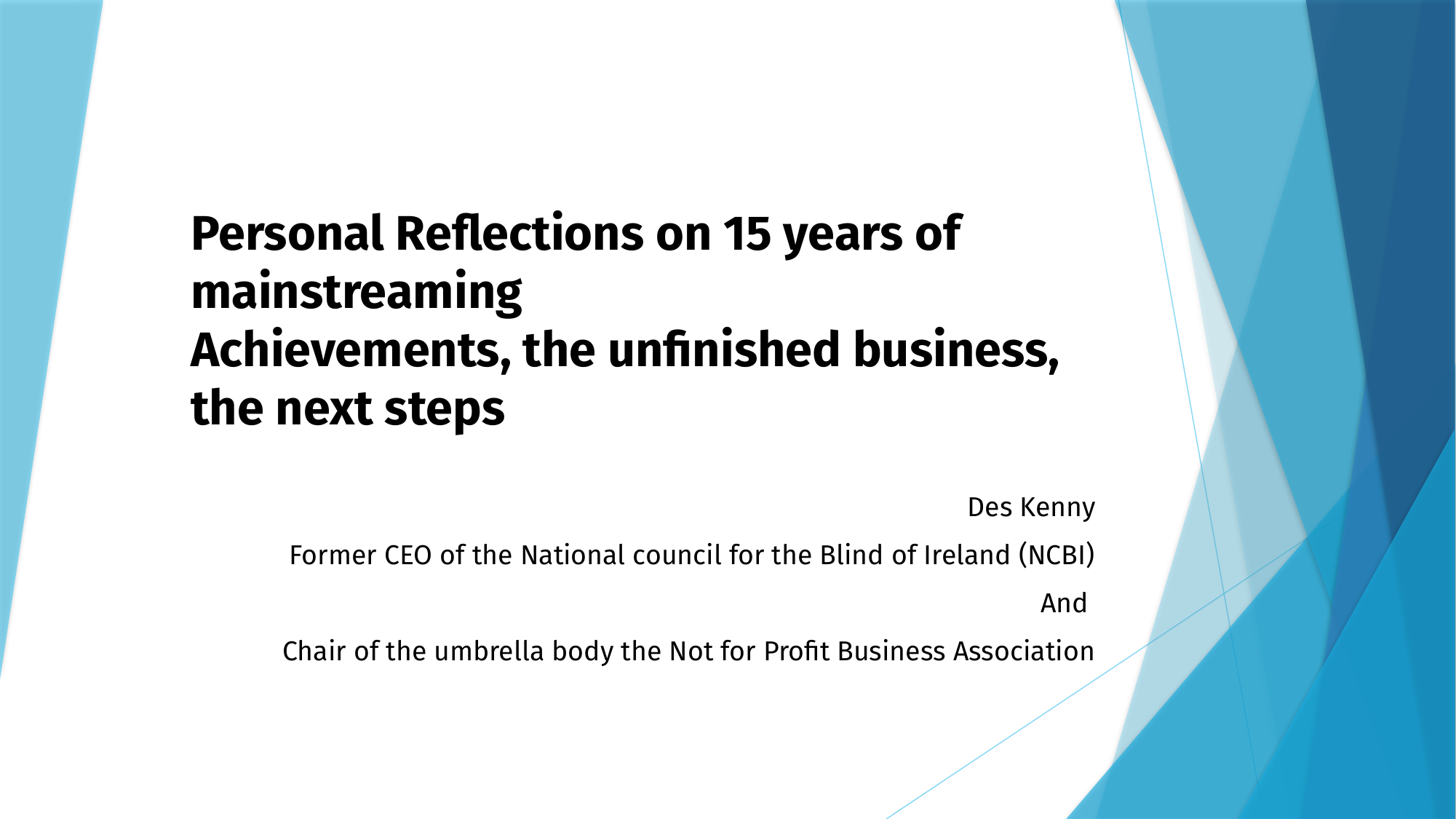

# Personal Reflections on 15 years of mainstreaming Achievements, the unfinished business, the next steps
Des Kenny
Former CEO of the National council for the Blind of Ireland (NCBI)
And
Chair of the umbrella body the Not for Profit Business Association